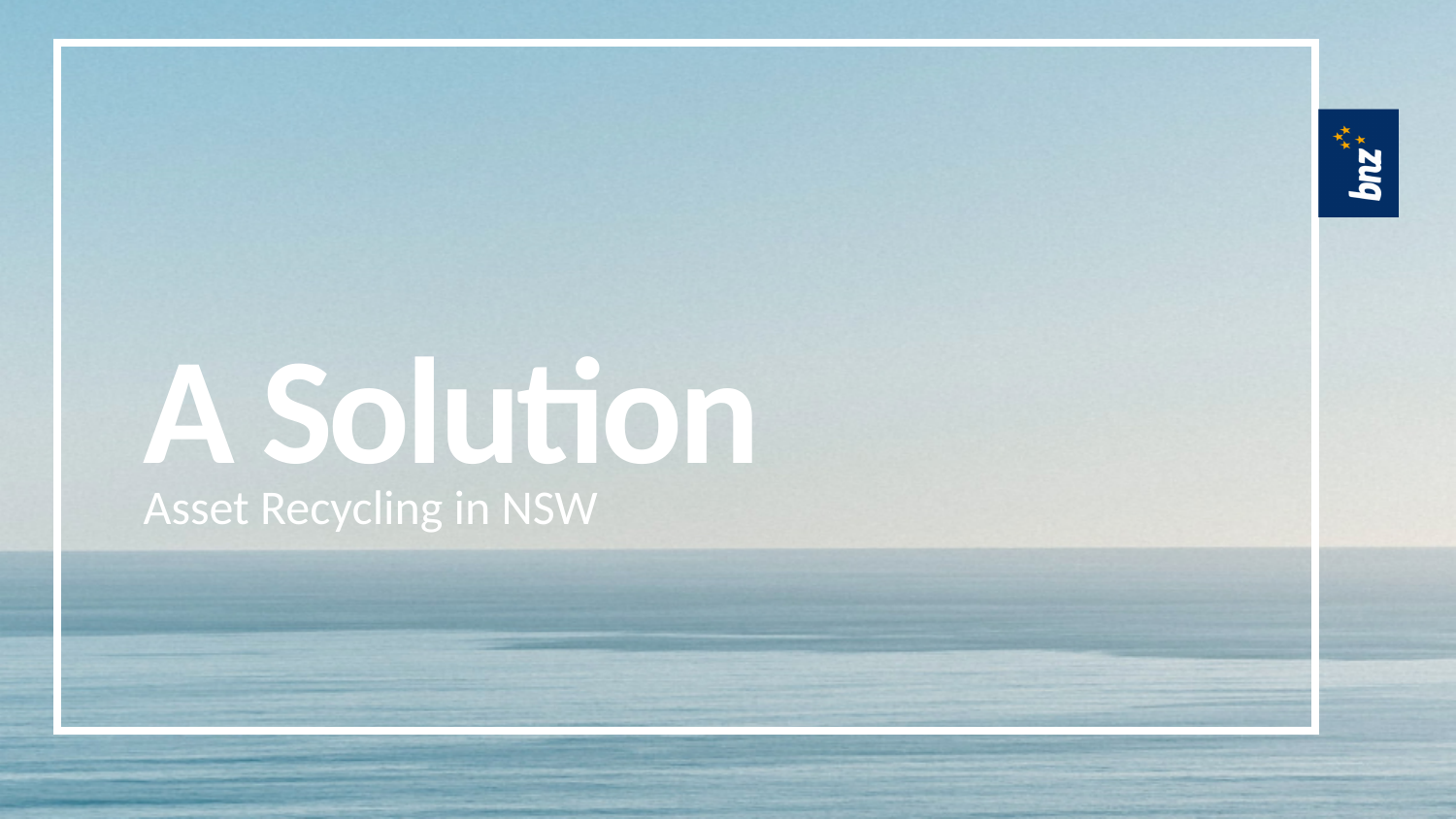

# A Solution
Asset Recycling in NSW